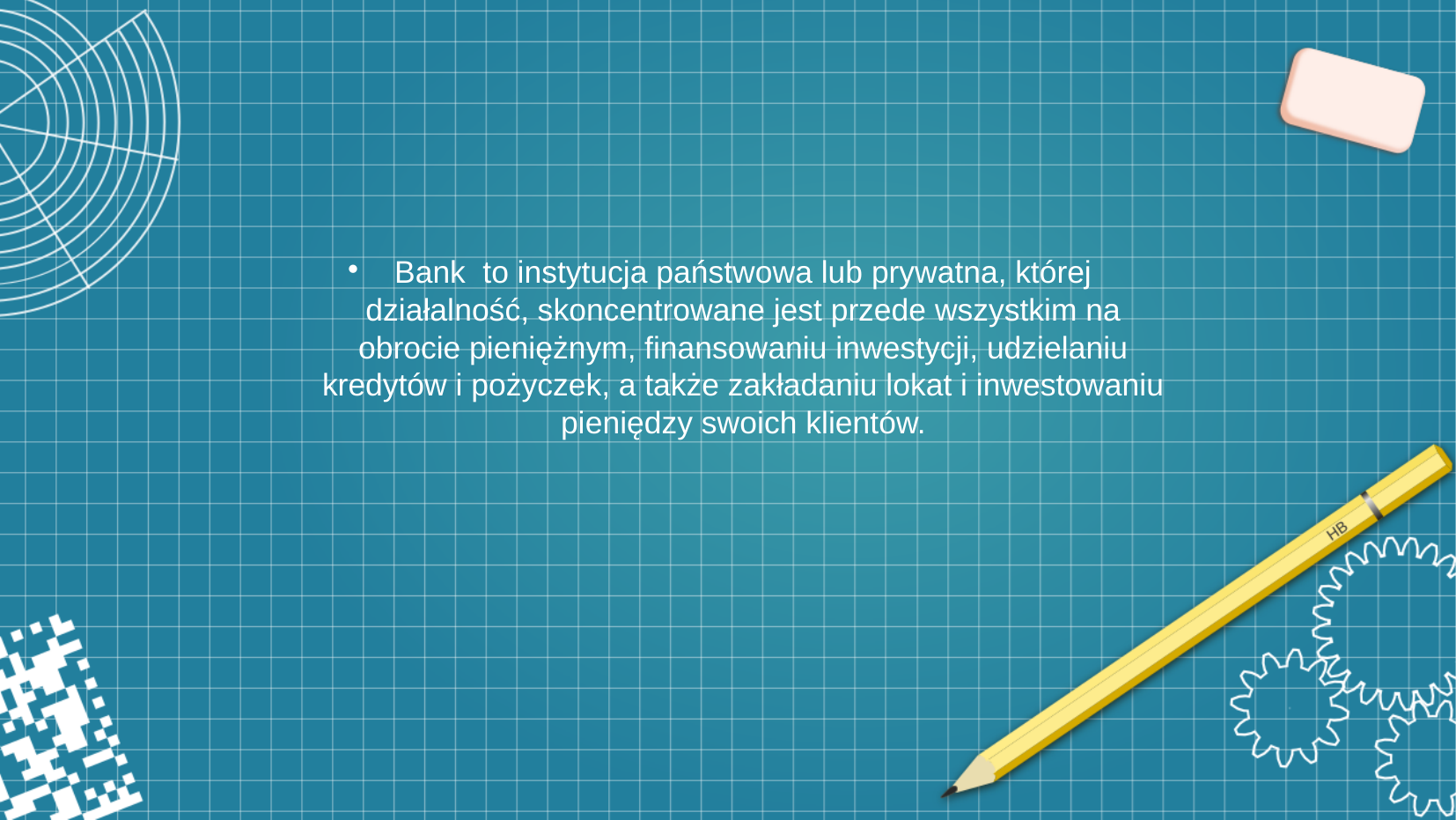

# Bank  to instytucja państwowa lub prywatna, której działalność, skoncentrowane jest przede wszystkim na obrocie pieniężnym, finansowaniu inwestycji, udzielaniu kredytów i pożyczek, a także zakładaniu lokat i inwestowaniu pieniędzy swoich klientów.